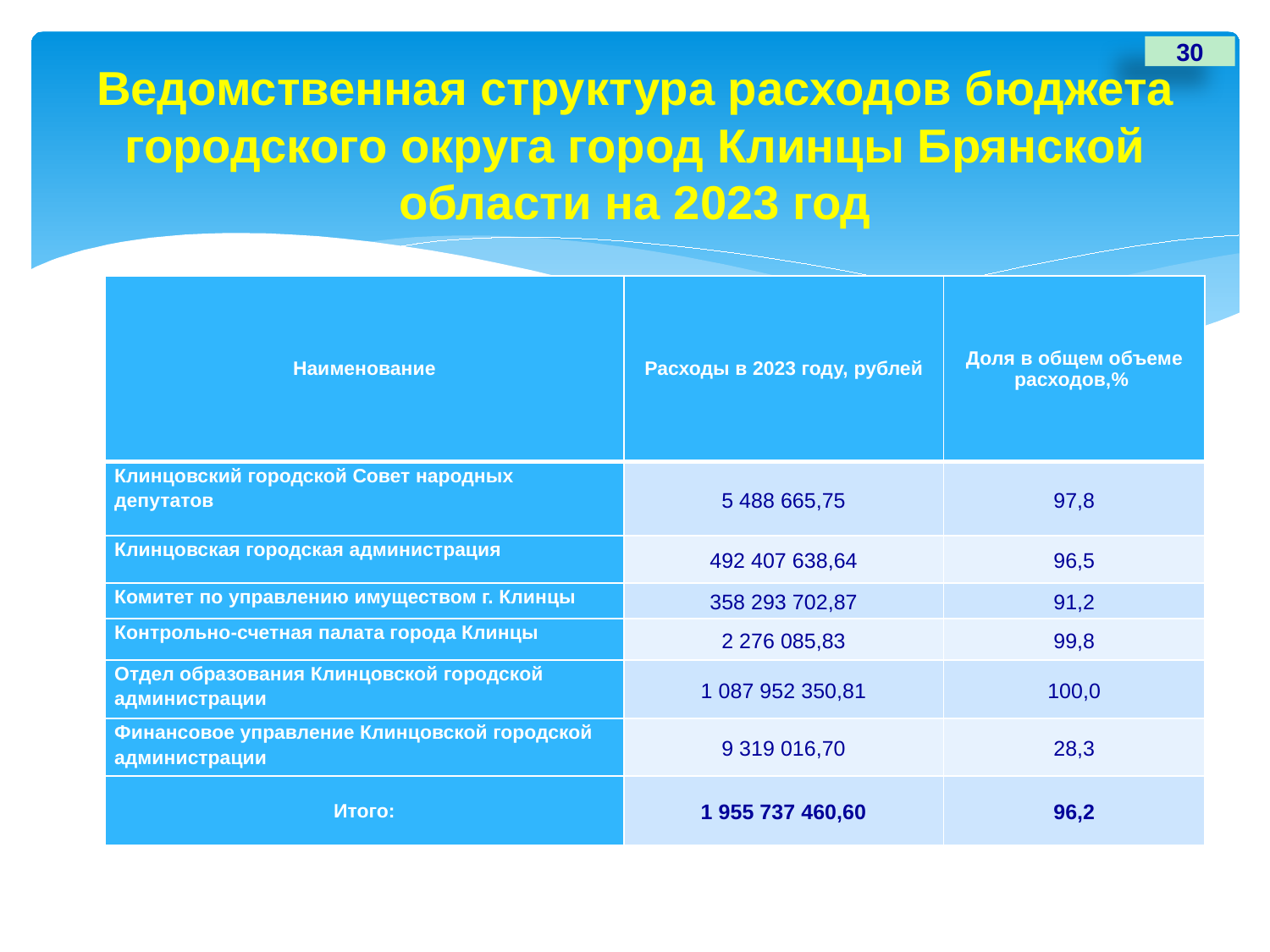

30
# Ведомственная структура расходов бюджета городского округа город Клинцы Брянской области на 2023 год
| Наименование | Расходы в 2023 году, рублей | Доля в общем объеме расходов,% |
| --- | --- | --- |
| Клинцовский городской Совет народных депутатов | 5 488 665,75 | 97,8 |
| Клинцовская городская администрация | 492 407 638,64 | 96,5 |
| Комитет по управлению имуществом г. Клинцы | 358 293 702,87 | 91,2 |
| Контрольно-счетная палата города Клинцы | 2 276 085,83 | 99,8 |
| Отдел образования Клинцовской городской администрации | 1 087 952 350,81 | 100,0 |
| Финансовое управление Клинцовской городской администрации | 9 319 016,70 | 28,3 |
| Итого: | 1 955 737 460,60 | 96,2 |